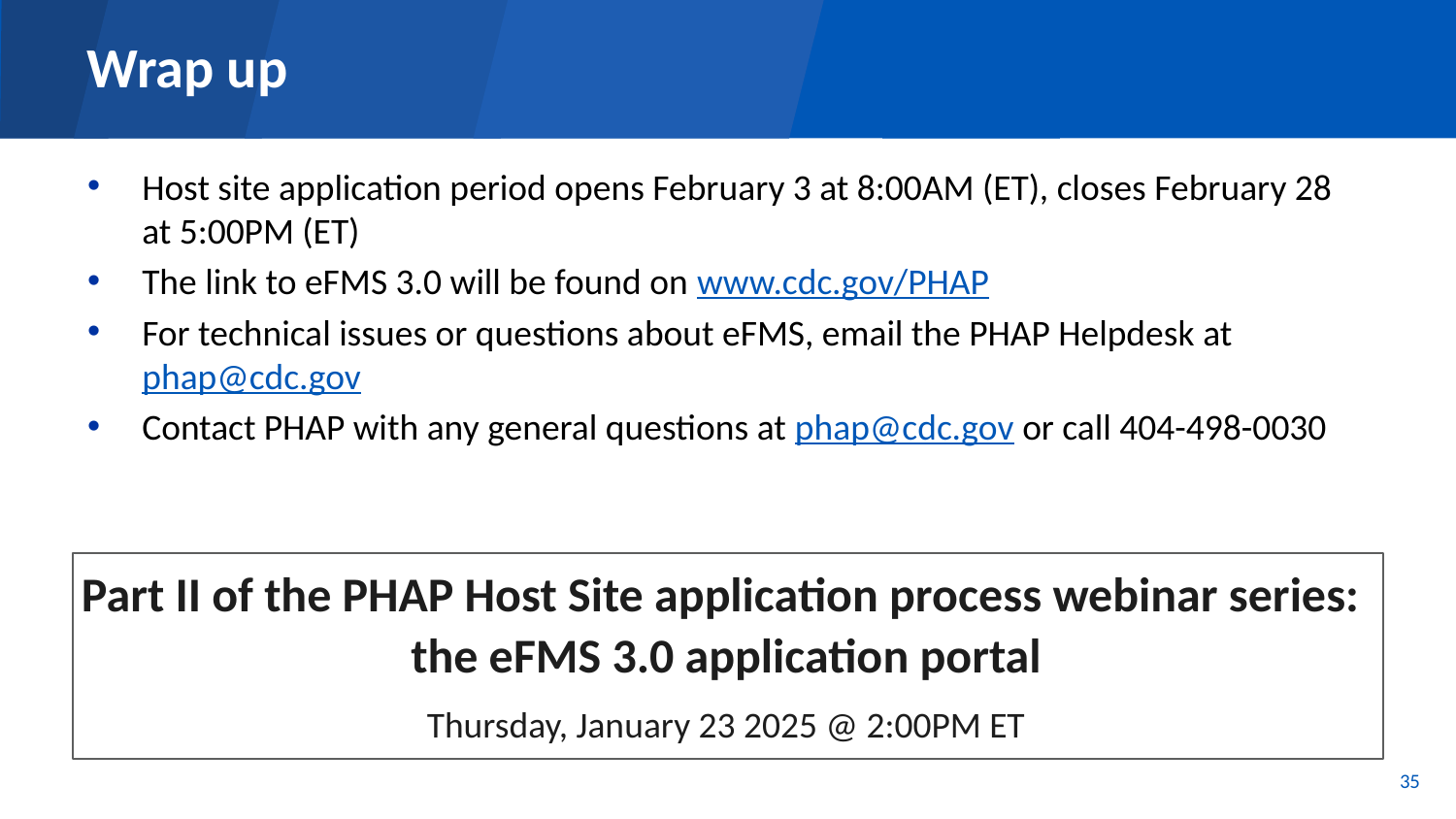

# Wrap up
Host site application period opens February 3 at 8:00AM (ET), closes February 28 at 5:00PM (ET)
The link to eFMS 3.0 will be found on www.cdc.gov/PHAP
For technical issues or questions about eFMS, email the PHAP Helpdesk at phap@cdc.gov
Contact PHAP with any general questions at phap@cdc.gov or call 404-498-0030

Part II of the PHAP Host Site application process webinar series:
the eFMS 3.0 application portal
Thursday, January 23 2025 @ 2:00PM ET
35